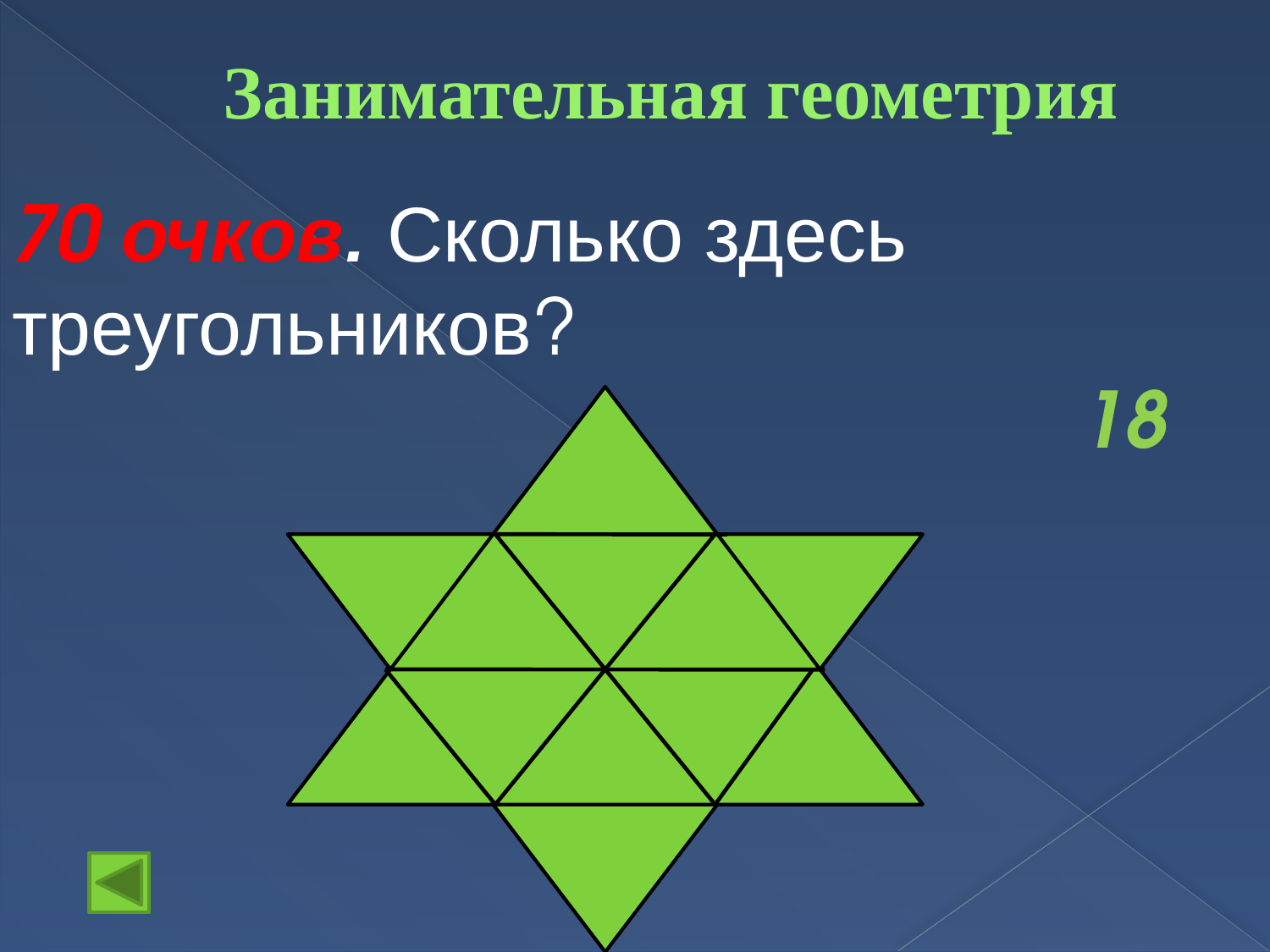

# Занимательная геометрия
70 очков. Сколько здесь треугольников?
18